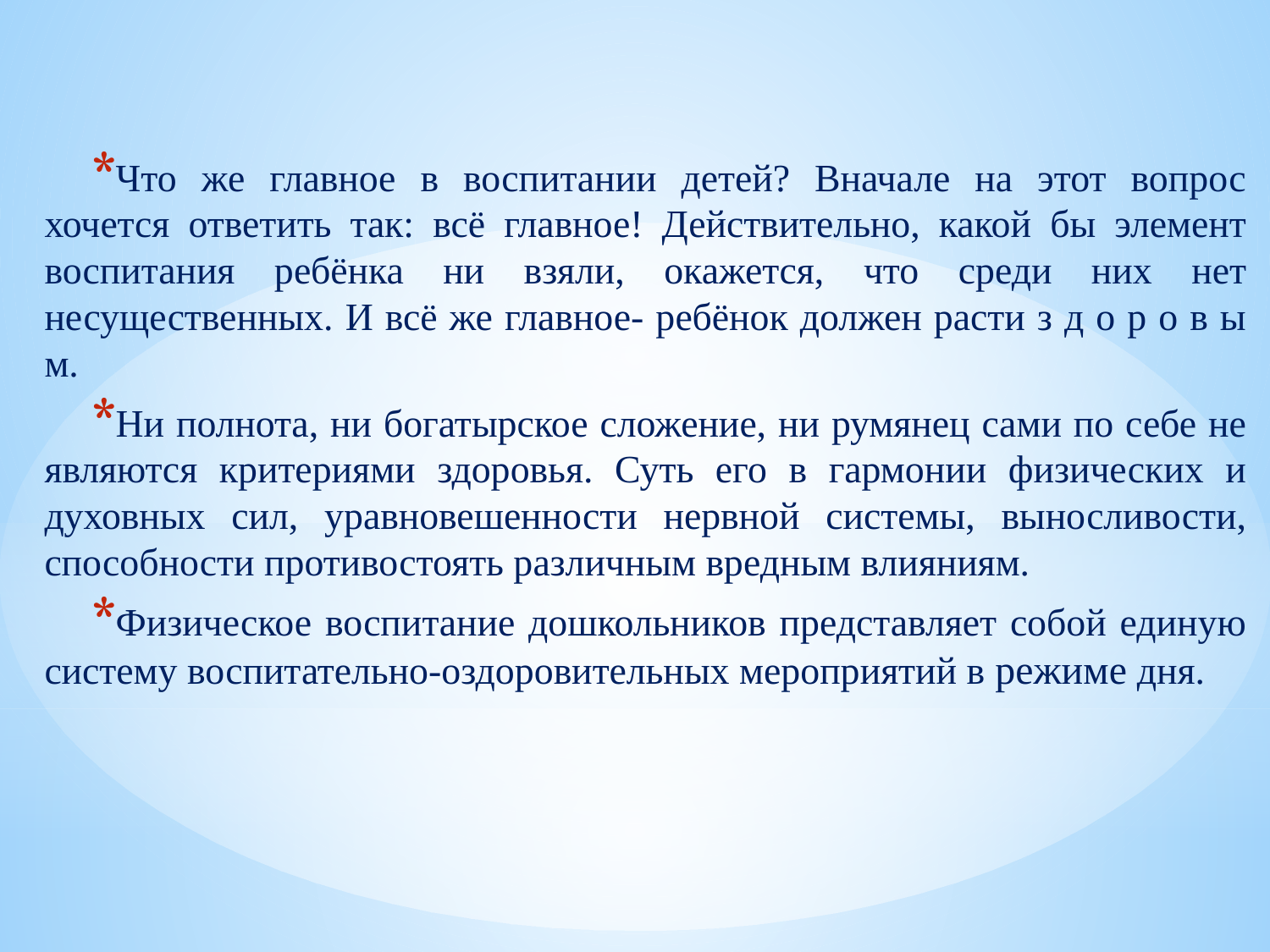

Что же главное в воспитании детей? Вначале на этот вопрос хочется ответить так: всё главное! Действительно, какой бы элемент воспитания ребёнка ни взяли, окажется, что среди них нет несущественных. И всё же главное- ребёнок должен расти з д о р о в ы м.
Ни полнота, ни богатырское сложение, ни румянец сами по себе не являются критериями здоровья. Суть его в гармонии физических и духовных сил, уравновешенности нервной системы, выносливости, способности противостоять различным вредным влияниям.
Физическое воспитание дошкольников представляет собой единую систему воспитательно-оздоровительных мероприятий в режиме дня.
#